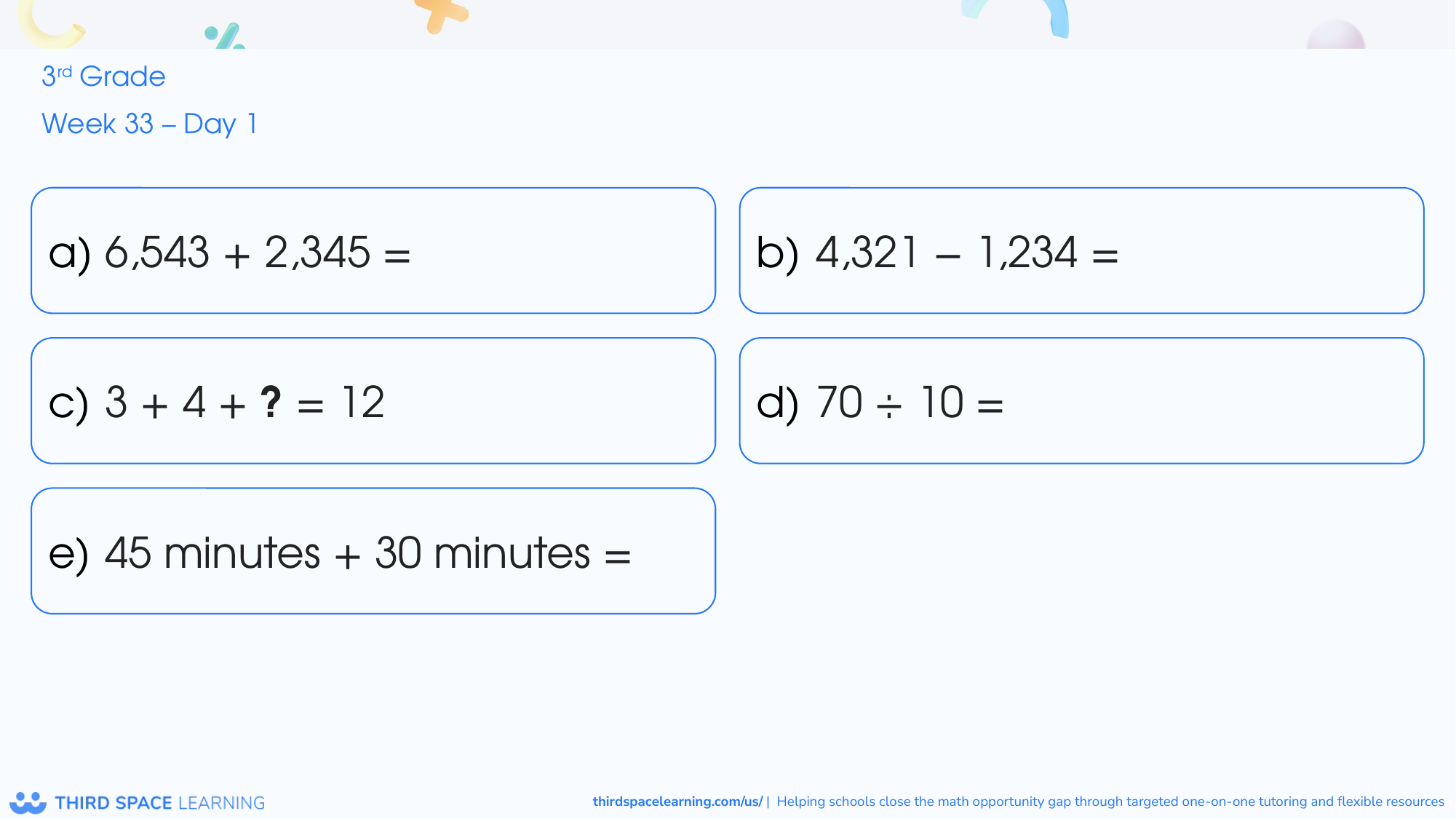

3rd Grade
Week 33 – Day 1
6,543 + 2,345 =
4,321 − 1,234 =
3 + 4 + ? = 12
70 ÷ 10 =
45 minutes + 30 minutes =